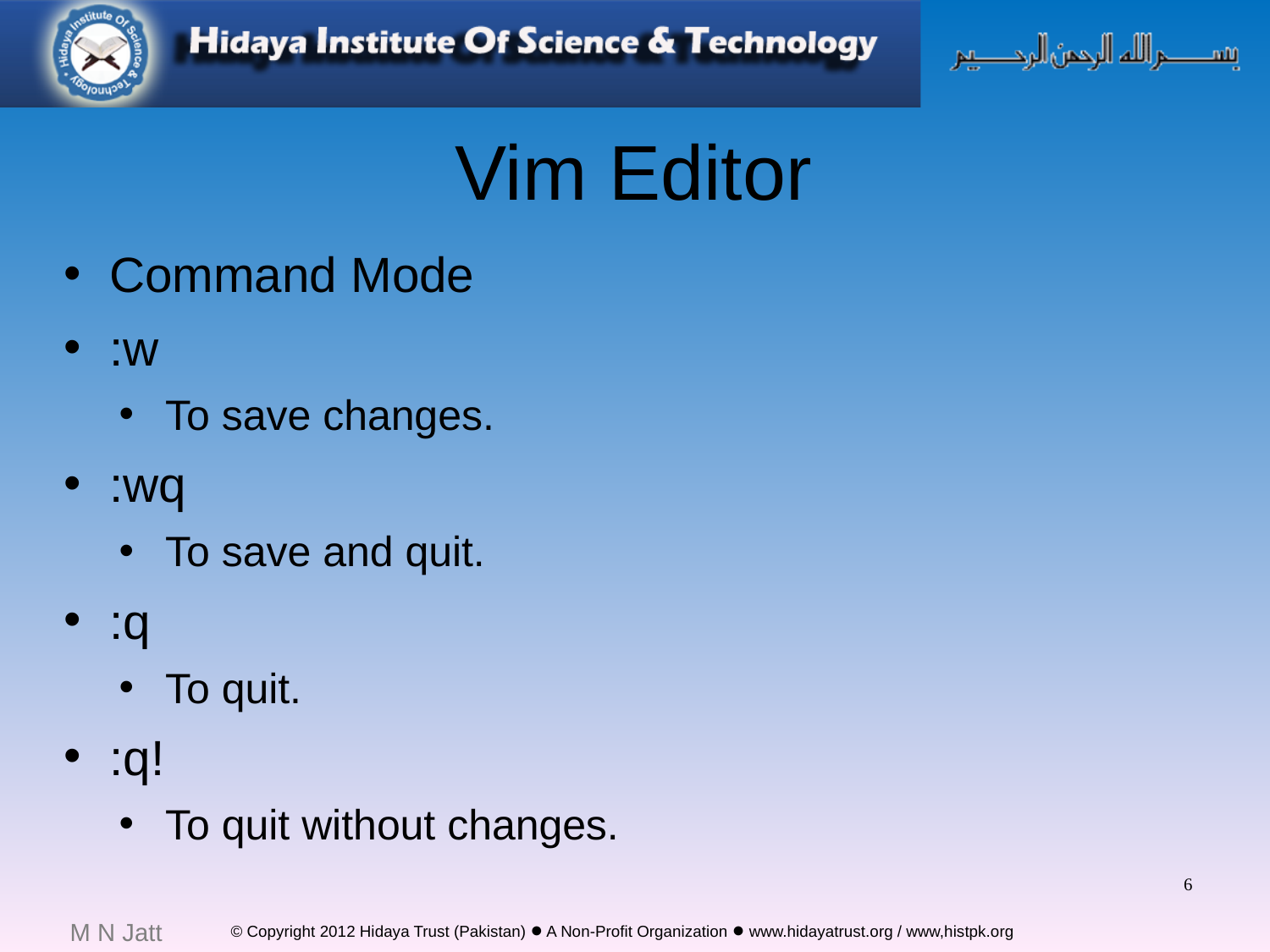

# Vim Editor
Command Mode
:w
To save changes.
:wq
To save and quit.
:q
To quit.
:q!
To quit without changes.

6